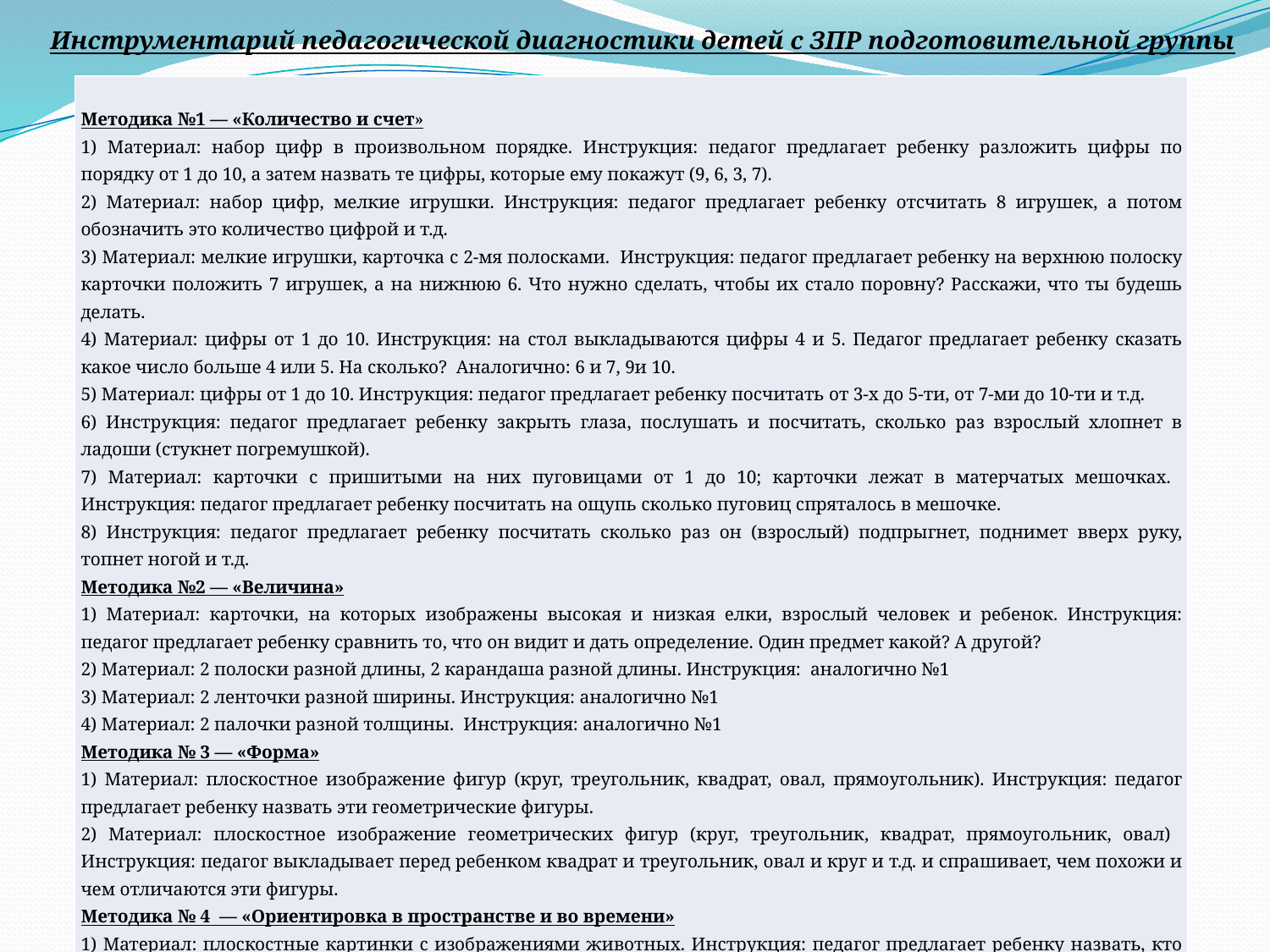

Инструментарий педагогической диагностики детей с ЗПР подготовительной группы
| Методика №1 — «Количество и счет» 1) Материал: набор цифр в произвольном порядке. Инструкция: педагог предлагает ребенку разложить цифры по порядку от 1 до 10, а затем назвать те цифры, которые ему покажут (9, 6, 3, 7). 2) Материал: набор цифр, мелкие игрушки. Инструкция: педагог предлагает ребенку отсчитать 8 игрушек, а потом обозначить это количество цифрой и т.д. 3) Материал: мелкие игрушки, карточка с 2-мя полосками. Инструкция: педагог предлагает ребенку на верхнюю полоску карточки положить 7 игрушек, а на нижнюю 6. Что нужно сделать, чтобы их стало поровну? Расскажи, что ты будешь делать. 4) Материал: цифры от 1 до 10. Инструкция: на стол выкладываются цифры 4 и 5. Педагог предлагает ребенку сказать какое число больше 4 или 5. На сколько? Аналогично: 6 и 7, 9и 10. 5) Материал: цифры от 1 до 10. Инструкция: педагог предлагает ребенку посчитать от 3-х до 5-ти, от 7-ми до 10-ти и т.д. 6) Инструкция: педагог предлагает ребенку закрыть глаза, послушать и посчитать, сколько раз взрослый хлопнет в ладоши (стукнет погремушкой). 7) Материал: карточки с пришитыми на них пуговицами от 1 до 10; карточки лежат в матерчатых мешочках. Инструкция: педагог предлагает ребенку посчитать на ощупь сколько пуговиц спряталось в мешочке. 8) Инструкция: педагог предлагает ребенку посчитать сколько раз он (взрослый) подпрыгнет, поднимет вверх руку, топнет ногой и т.д. Методика №2 — «Величина» 1) Материал: карточки, на которых изображены высокая и низкая елки, взрослый человек и ребенок. Инструкция: педагог предлагает ребенку сравнить то, что он видит и дать определение. Один предмет какой? А другой? 2) Материал: 2 полоски разной длины, 2 карандаша разной длины. Инструкция: аналогично №1 3) Материал: 2 ленточки разной ширины. Инструкция: аналогично №1 4) Материал: 2 палочки разной толщины. Инструкция: аналогично №1 Методика № 3 — «Форма» 1) Материал: плоскостное изображение фигур (круг, треугольник, квадрат, овал, прямоугольник). Инструкция: педагог предлагает ребенку назвать эти геометрические фигуры. 2) Материал: плоскостное изображение геометрических фигур (круг, треугольник, квадрат, прямоугольник, овал) Инструкция: педагог выкладывает перед ребенком квадрат и треугольник, овал и круг и т.д. и спрашивает, чем похожи и чем отличаются эти фигуры. Методика № 4 — «Ориентировка в пространстве и во времени» 1) Материал: плоскостные картинки с изображениями животных. Инструкция: педагог предлагает ребенку назвать, кто находится слева (справа) от волка, впереди (сзади) от белки, посередине (между) животными. 2) Материал: картинка с изображением дерева с яблоками. Инструкция: педагог предлагает ребенка назвать, что растет на дереве, что находится над деревом и под деревом. |
| --- |